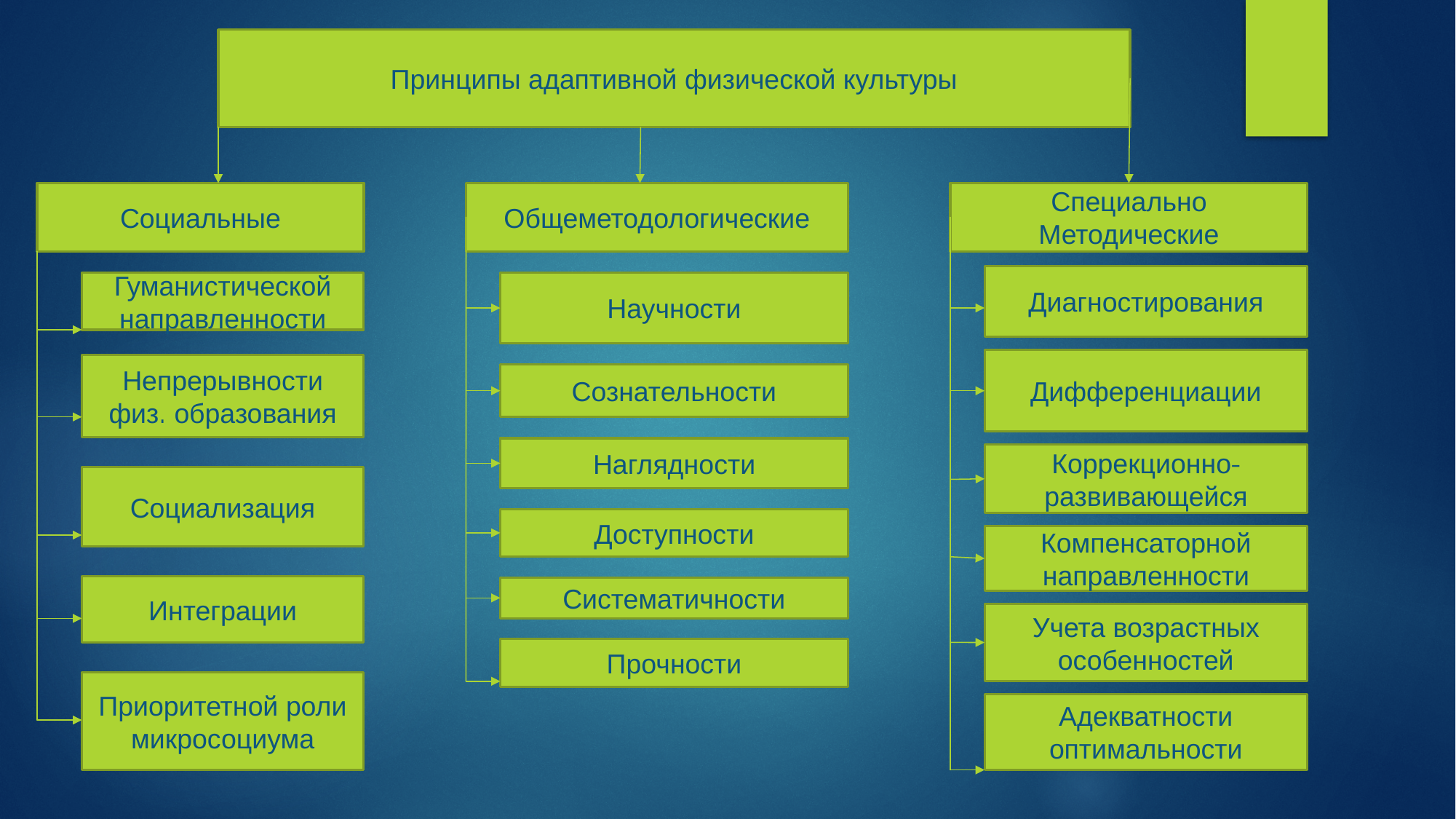

Принципы адаптивной физической культуры
Социальные
Общеметодологические
Специально Методические
Диагностирования
Гуманистической направленности
Научности
Дифференциации
Непрерывности физ. образования
Сознательности
Наглядности
Коррекционно-развивающейся
Социализация
Доступности
Компенсаторной направленности
Интеграции
Систематичности
Учета возрастных особенностей
Прочности
Приоритетной роли микросоциума
Адекватности оптимальности